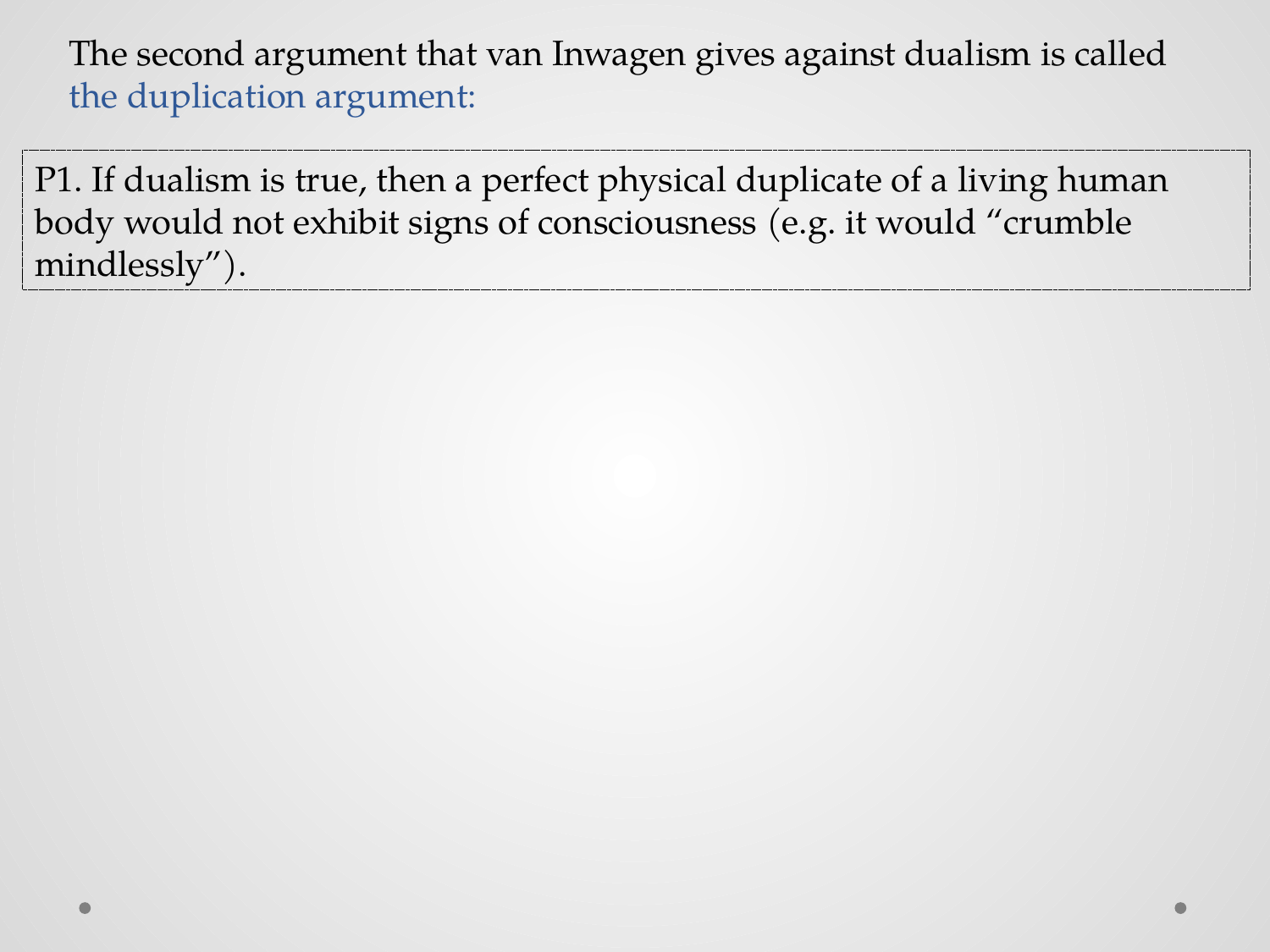

The second argument that van Inwagen gives against dualism is called
the duplication argument:
P1. If dualism is true, then a perfect physical duplicate of a living human body would not exhibit signs of consciousness (e.g. it would “crumble mindlessly”).